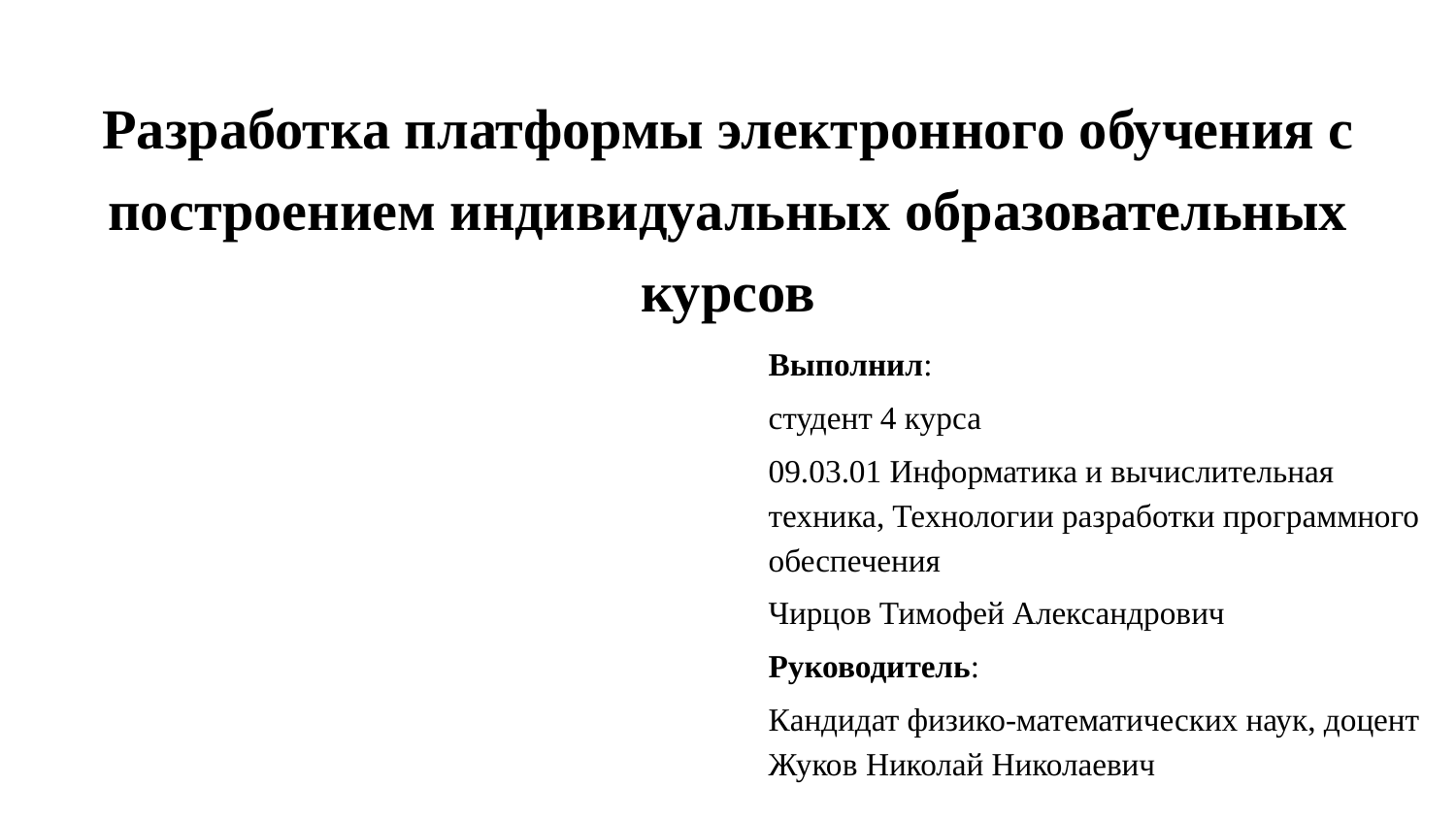

# Разработка платформы электронного обучения с построением индивидуальных образовательных курсов
Выполнил:
студент 4 курса
09.03.01 Информатика и вычислительная техника, Технологии разработки программного  обеспечения
Чирцов Тимофей Александрович
Руководитель:
Кандидат физико-математических наук, доцент Жуков Николай Николаевич